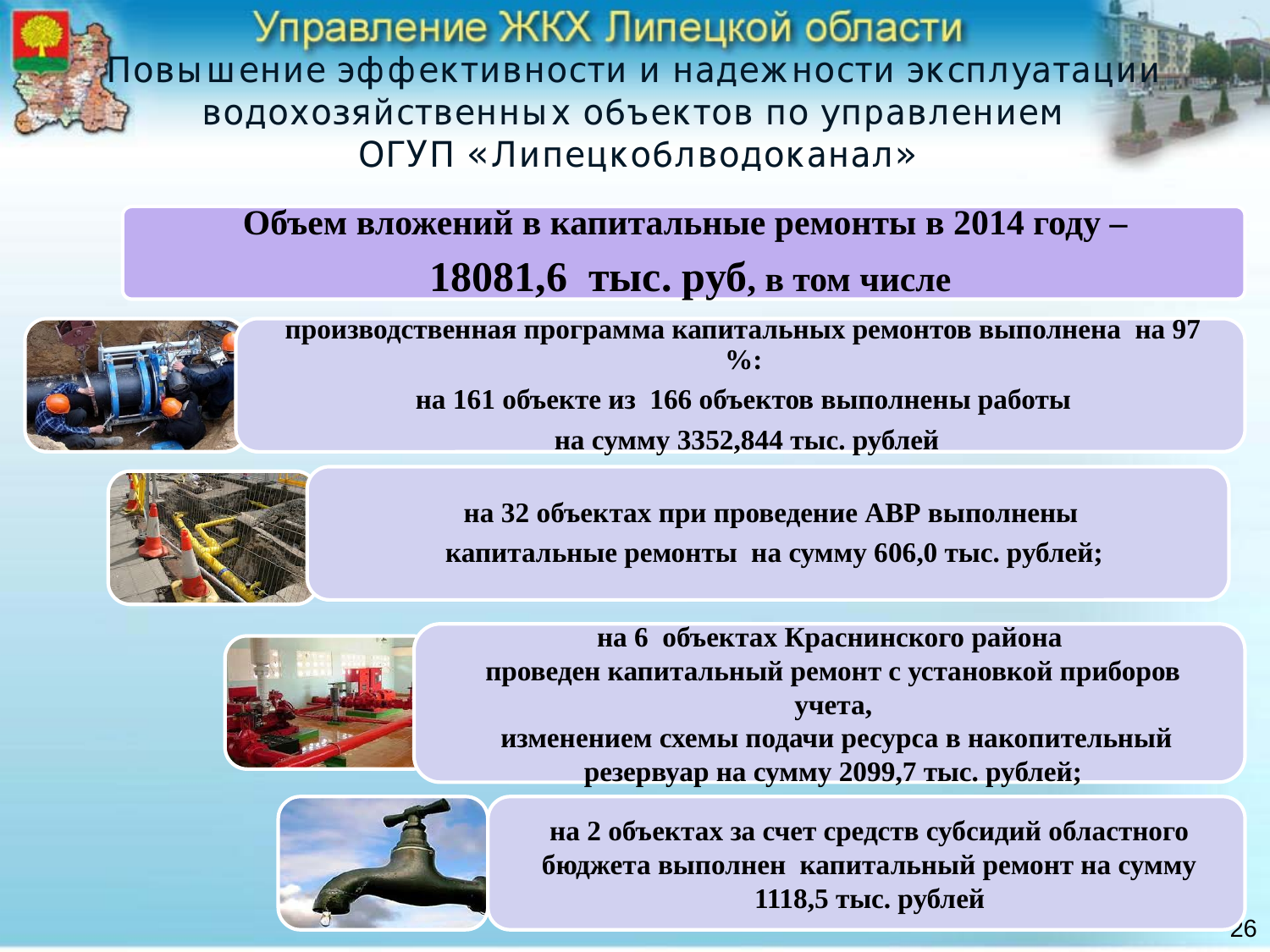

# Повышение эффективности и надежности эксплуатации водохозяйственных объектов по управлением ОГУП «Липецкоблводоканал»
Объем вложений в капитальные ремонты в 2014 году –
 18081,6  тыс. руб, в том числе
производственная программа капитальных ремонтов выполнена  на 97 %:
на 161 объекте из  166 объектов выполнены работы
 на сумму 3352,844 тыс. рублей
на 32 объектах при проведение АВР выполнены
 капитальные ремонты  на сумму 606,0 тыс. рублей;
на 6  объектах Краснинского района
проведен капитальный ремонт с установкой приборов учета,
 изменением схемы подачи ресурса в накопительный резервуар на сумму 2099,7 тыс. рублей;
на 2 объектах за счет средств субсидий областного бюджета выполнен  капитальный ремонт на сумму 1118,5 тыс. рублей
26